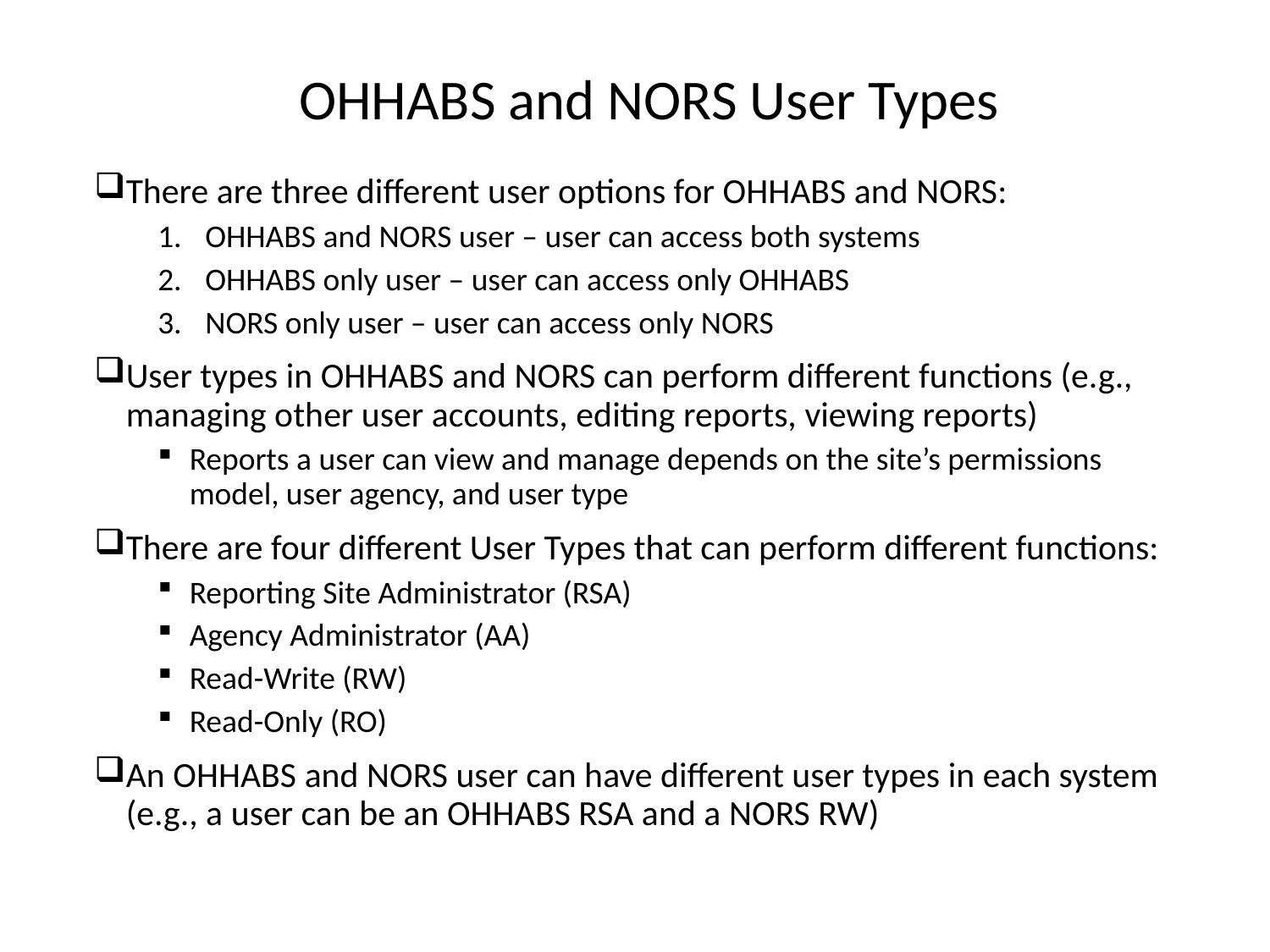

# OHHABS and NORS User Types
There are three different user options for OHHABS and NORS:
OHHABS and NORS user – user can access both systems
OHHABS only user – user can access only OHHABS
NORS only user – user can access only NORS
User types in OHHABS and NORS can perform different functions (e.g., managing other user accounts, editing reports, viewing reports)
Reports a user can view and manage depends on the site’s permissions model, user agency, and user type
There are four different User Types that can perform different functions:
Reporting Site Administrator (RSA)
Agency Administrator (AA)
Read-Write (RW)
Read-Only (RO)
An OHHABS and NORS user can have different user types in each system (e.g., a user can be an OHHABS RSA and a NORS RW)